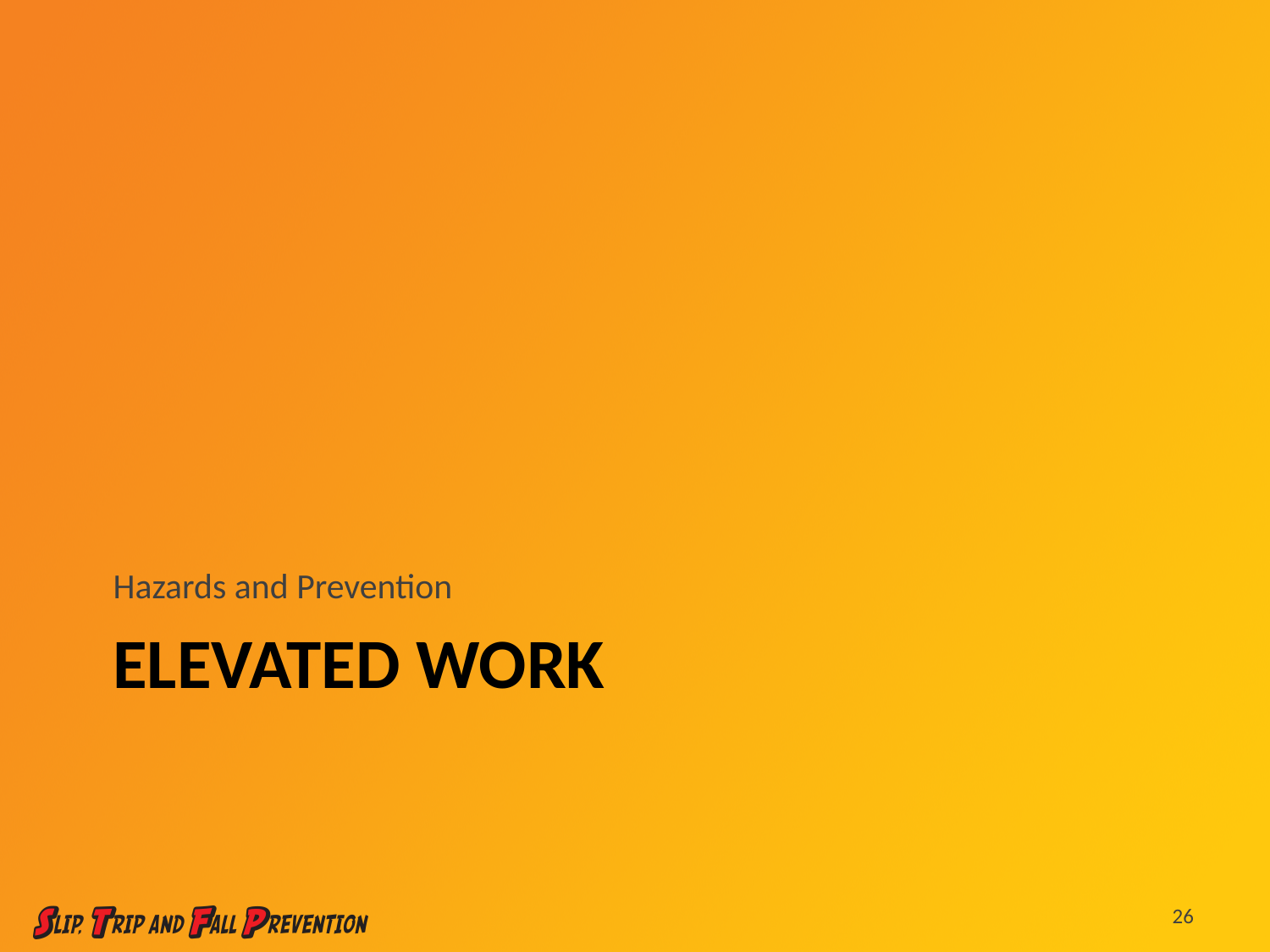

Hazards and Prevention
# Elevated work
26